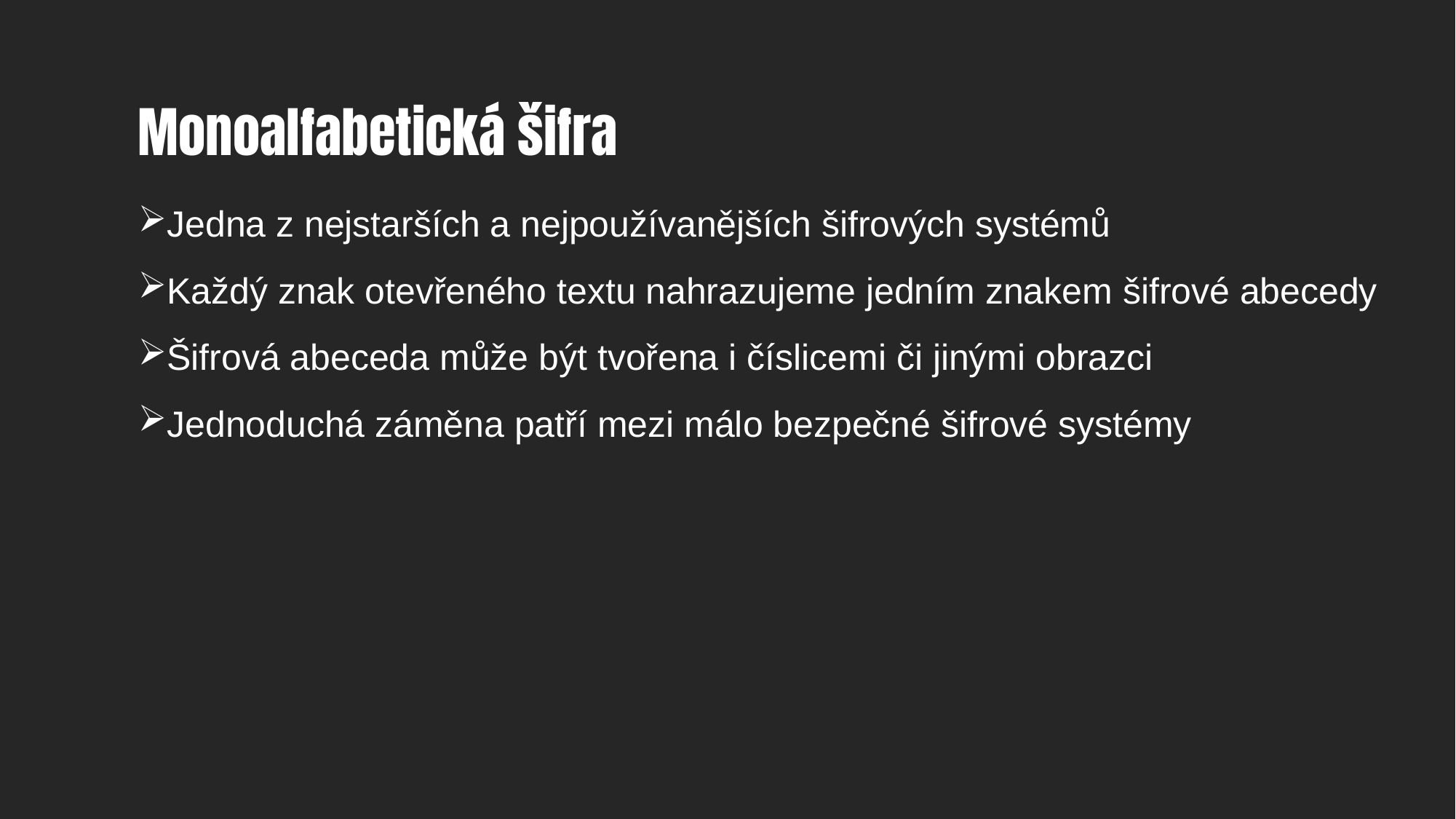

# Monoalfabetická šifra
Jedna z nejstarších a nejpoužívanějších šifrových systémů
Každý znak otevřeného textu nahrazujeme jedním znakem šifrové abecedy
Šifrová abeceda může být tvořena i číslicemi či jinými obrazci
Jednoduchá záměna patří mezi málo bezpečné šifrové systémy